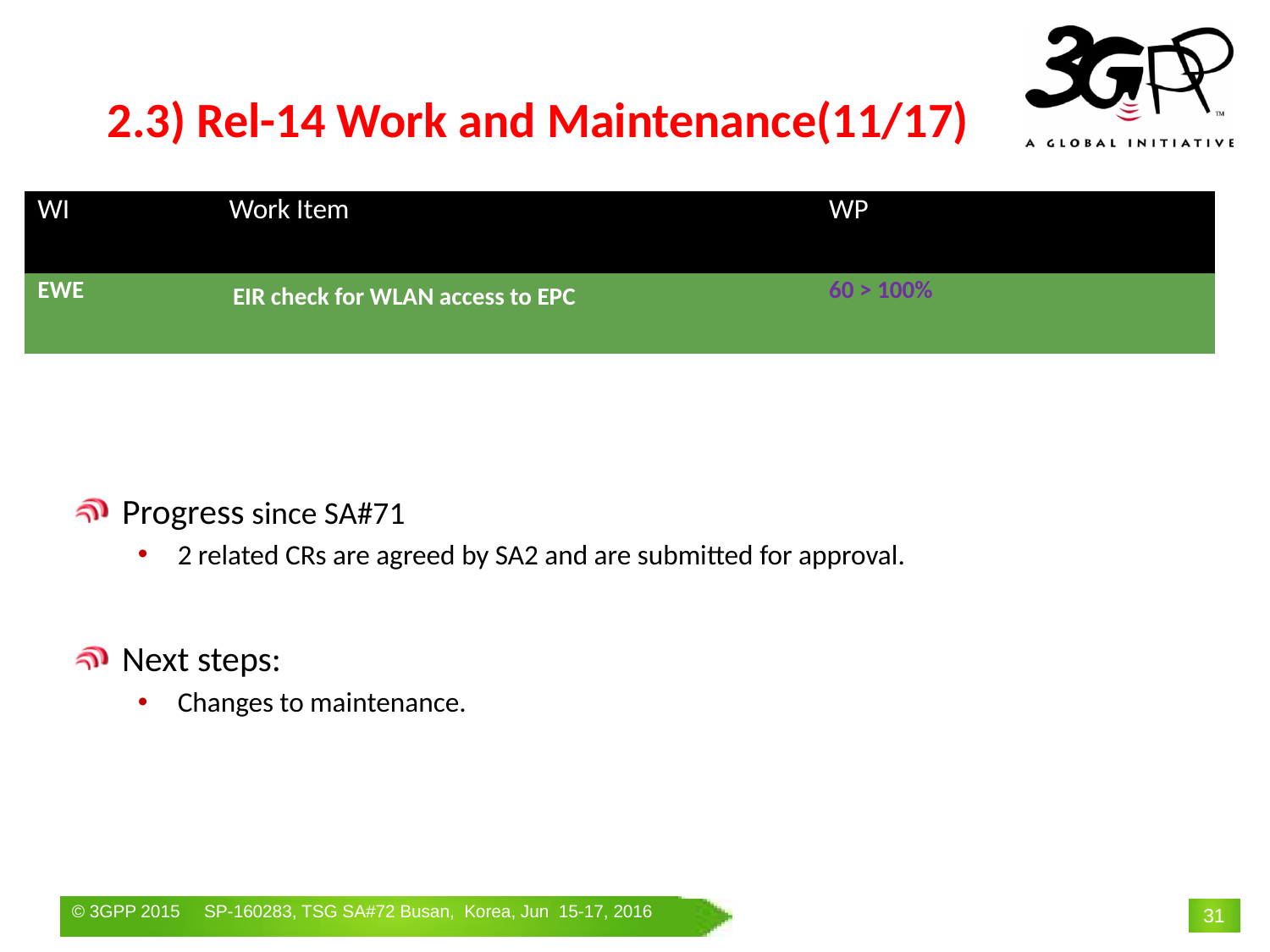

# 2.3) Rel-14 Work and Maintenance(11/17)
| WI | Work Item | WP |  |  |
| --- | --- | --- | --- | --- |
| EWE | EIR check for WLAN access to EPC | 60 > 100% |  |  |
Progress since SA#71
2 related CRs are agreed by SA2 and are submitted for approval.

Next steps:
Changes to maintenance.